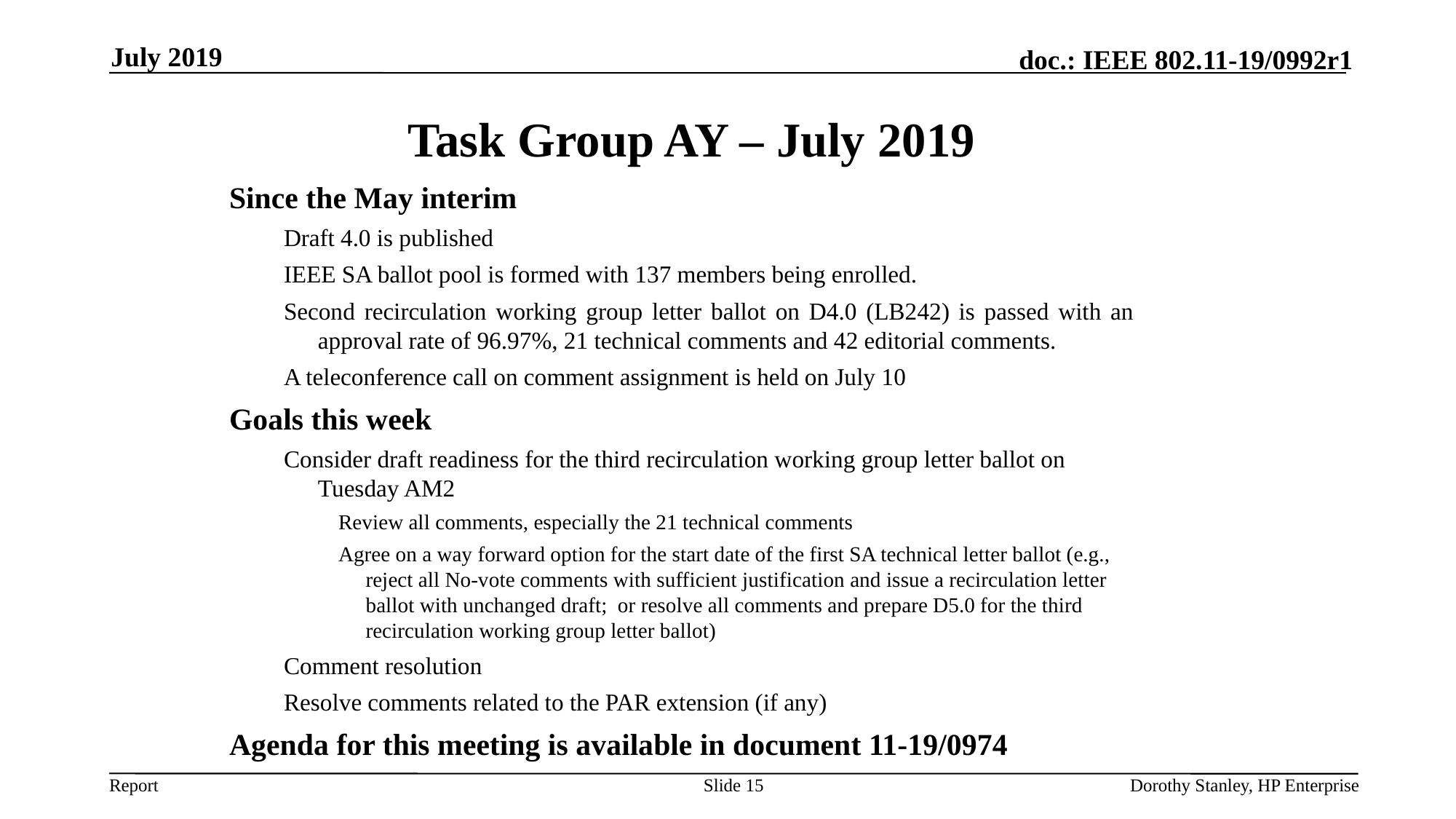

July 2019
Task Group AY – July 2019
Since the May interim
Draft 4.0 is published
IEEE SA ballot pool is formed with 137 members being enrolled.
Second recirculation working group letter ballot on D4.0 (LB242) is passed with an approval rate of 96.97%, 21 technical comments and 42 editorial comments.
A teleconference call on comment assignment is held on July 10
Goals this week
Consider draft readiness for the third recirculation working group letter ballot on Tuesday AM2
Review all comments, especially the 21 technical comments
Agree on a way forward option for the start date of the first SA technical letter ballot (e.g., reject all No-vote comments with sufficient justification and issue a recirculation letter ballot with unchanged draft;  or resolve all comments and prepare D5.0 for the third recirculation working group letter ballot)
Comment resolution
Resolve comments related to the PAR extension (if any)
Agenda for this meeting is available in document 11-19/0974
Slide 15
Dorothy Stanley, HP Enterprise